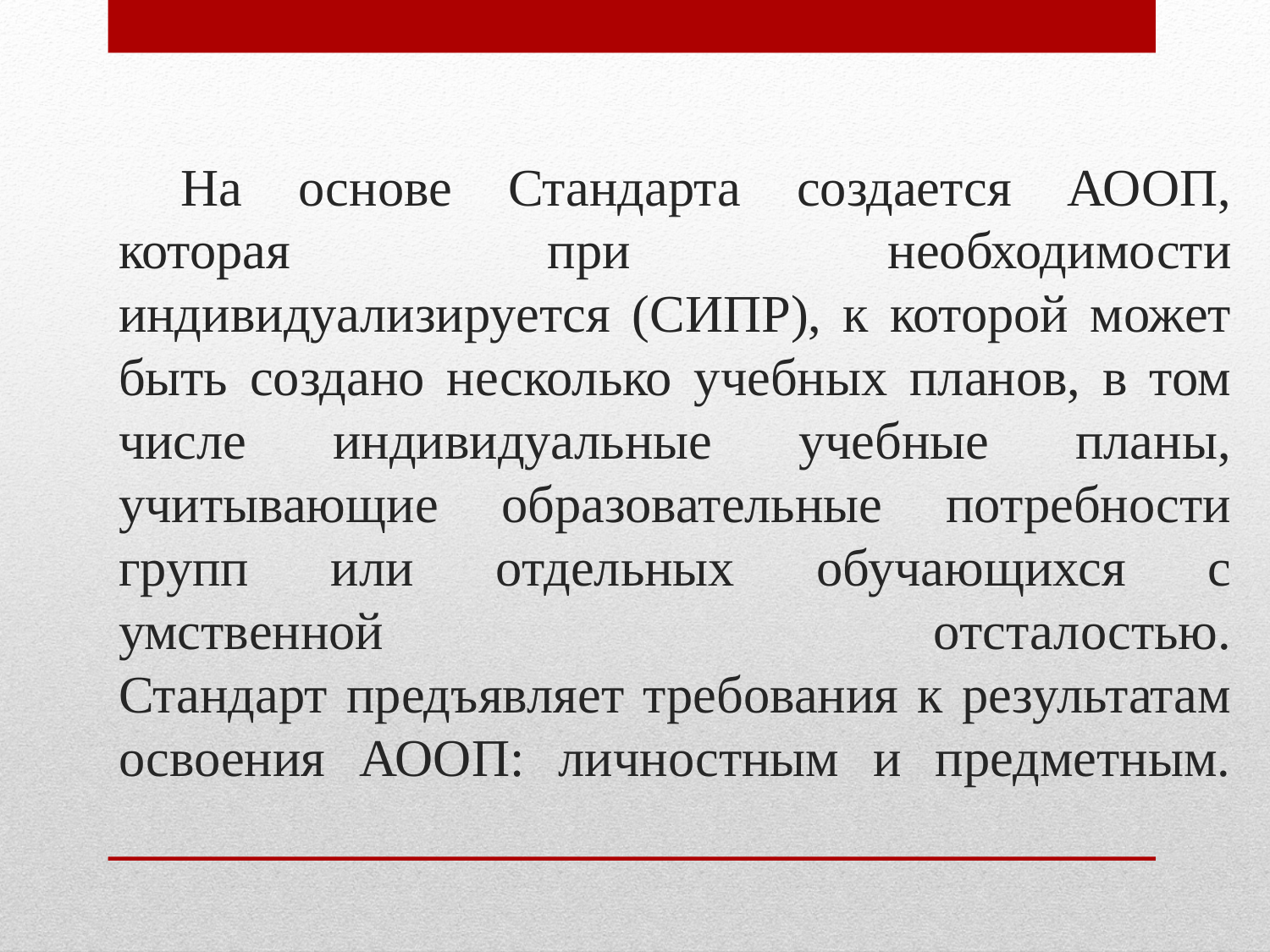

# На основе Стандарта создается АООП, которая при необходимости индивидуализируется (СИПР), к которой может быть создано несколько учебных планов, в том числе индивидуальные учебные планы, учитывающие образовательные потребности групп или отдельных обучающихся с умственной отсталостью. Стандарт предъявляет требования к результатам освоения АООП: личностным и предметным.